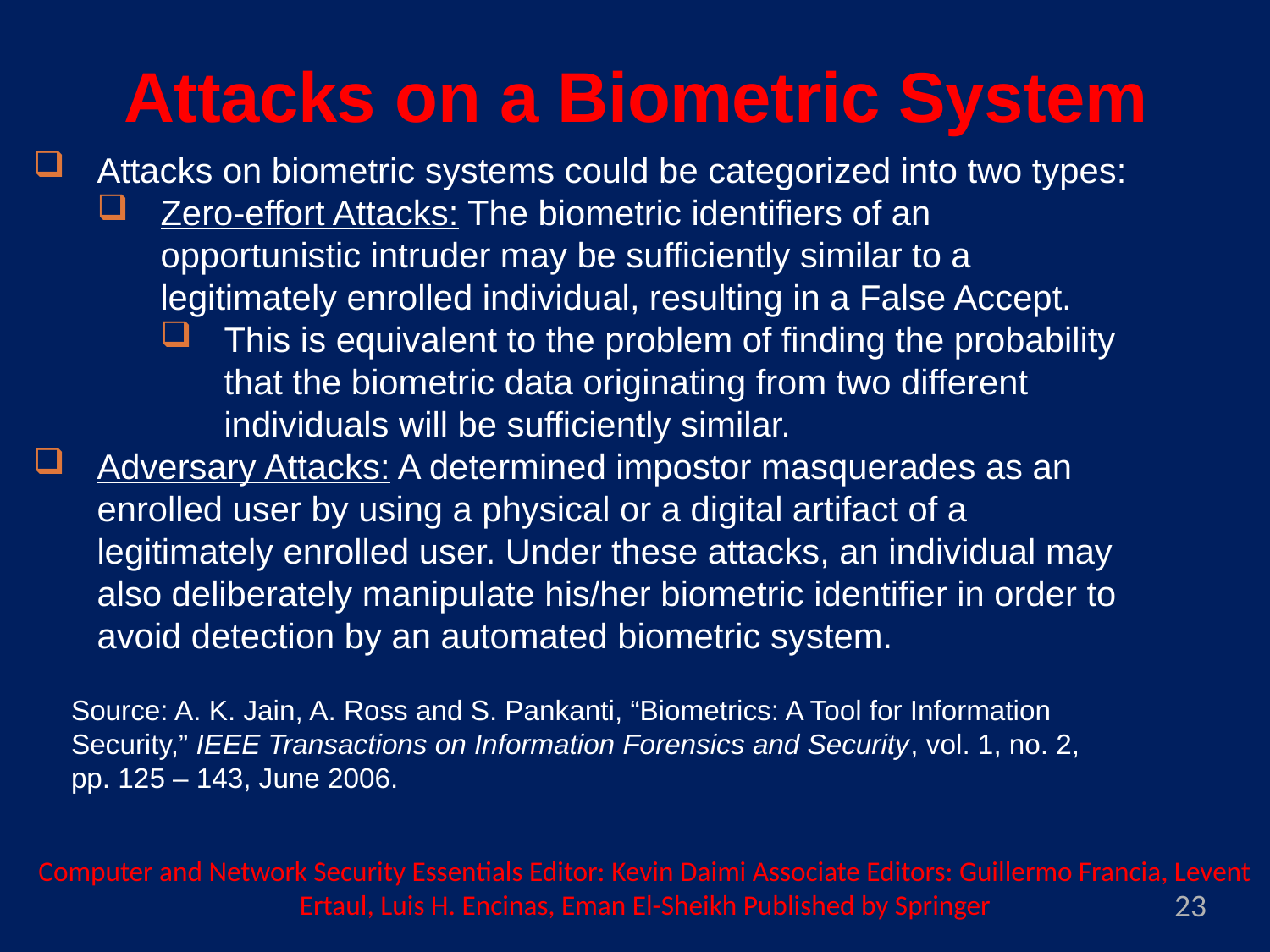

Attacks on a Biometric System
Attacks on biometric systems could be categorized into two types:
Zero-effort Attacks: The biometric identifiers of an opportunistic intruder may be sufficiently similar to a legitimately enrolled individual, resulting in a False Accept.
This is equivalent to the problem of finding the probability that the biometric data originating from two different individuals will be sufficiently similar.
Adversary Attacks: A determined impostor masquerades as an enrolled user by using a physical or a digital artifact of a legitimately enrolled user. Under these attacks, an individual may also deliberately manipulate his/her biometric identifier in order to avoid detection by an automated biometric system.
Source: A. K. Jain, A. Ross and S. Pankanti, “Biometrics: A Tool for Information
Security,” IEEE Transactions on Information Forensics and Security, vol. 1, no. 2,
pp. 125 – 143, June 2006.
Computer and Network Security Essentials Editor: Kevin Daimi Associate Editors: Guillermo Francia, Levent Ertaul, Luis H. Encinas, Eman El-Sheikh Published by Springer
23